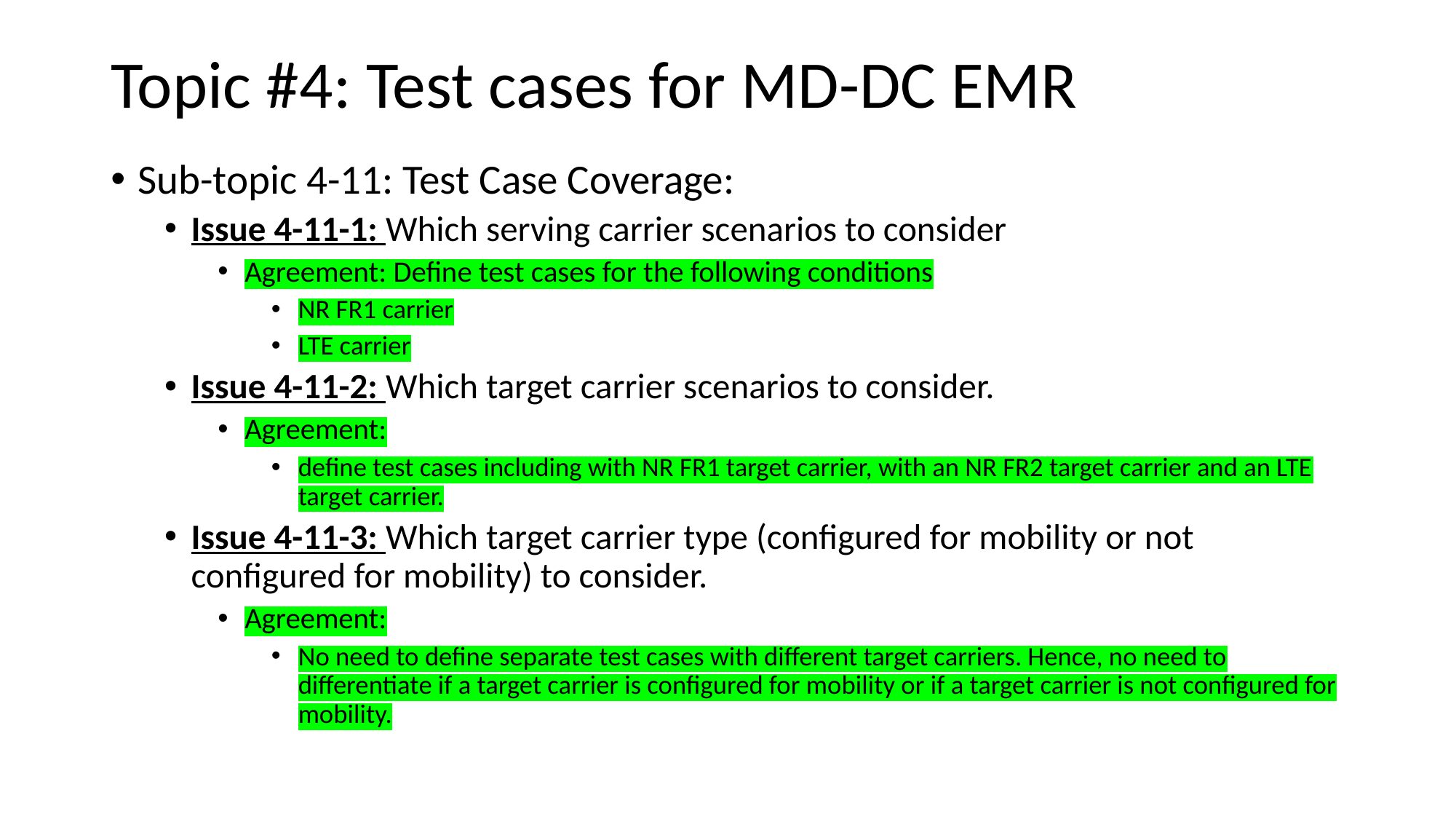

# Topic #4: Test cases for MD-DC EMR
Sub-topic 4-11: Test Case Coverage:
Issue 4-11-1: Which serving carrier scenarios to consider
Agreement: Define test cases for the following conditions
NR FR1 carrier
LTE carrier
Issue 4-11-2: Which target carrier scenarios to consider.
Agreement:
define test cases including with NR FR1 target carrier, with an NR FR2 target carrier and an LTE target carrier.
Issue 4-11-3: Which target carrier type (configured for mobility or not configured for mobility) to consider.
Agreement:
No need to define separate test cases with different target carriers. Hence, no need to differentiate if a target carrier is configured for mobility or if a target carrier is not configured for mobility.